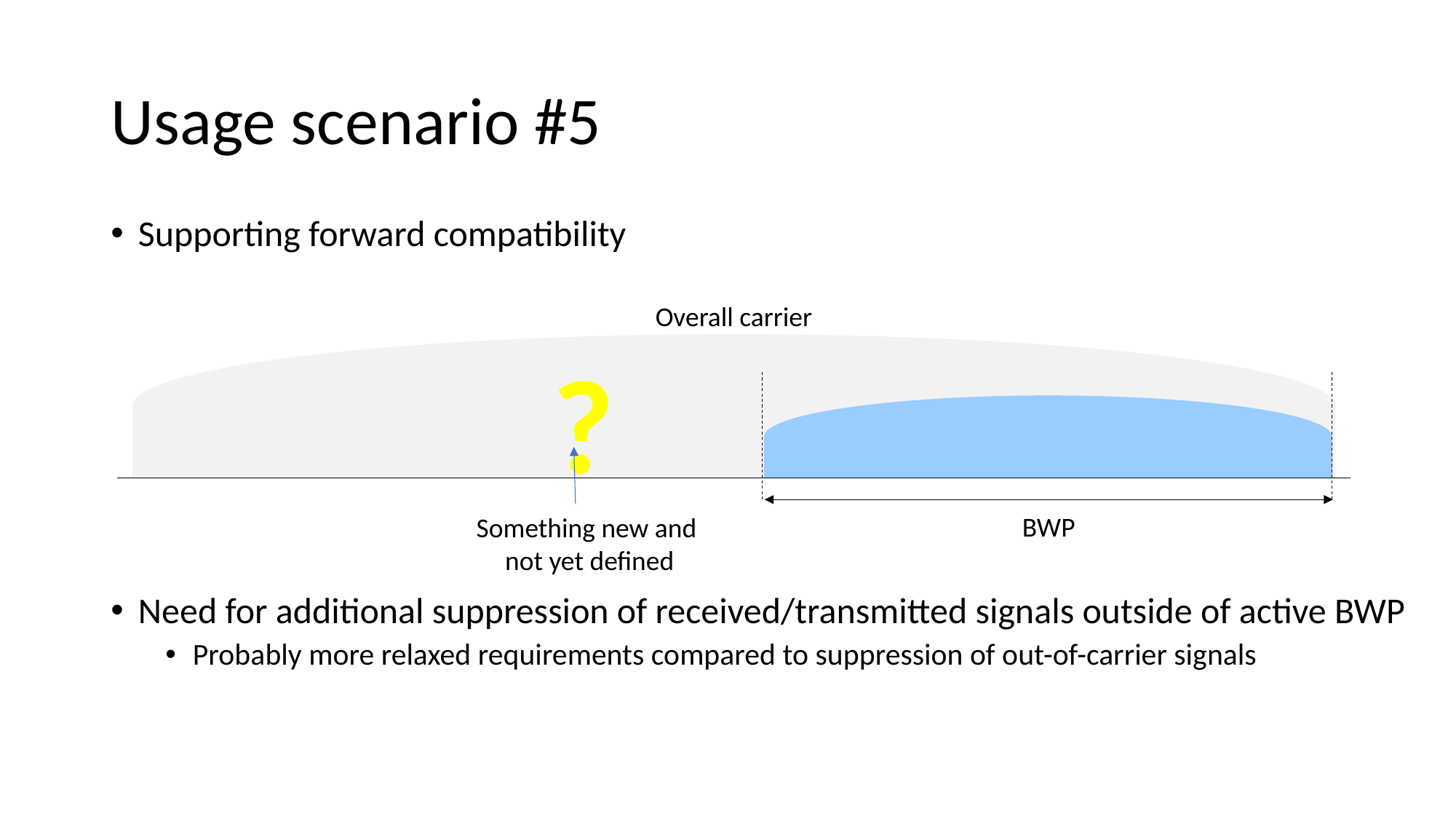

# Usage scenario #5
Supporting forward compatibility

Overall carrier
?
BWP
Something new and
not yet defined
Need for additional suppression of received/transmitted signals outside of active BWP
Probably more relaxed requirements compared to suppression of out-of-carrier signals